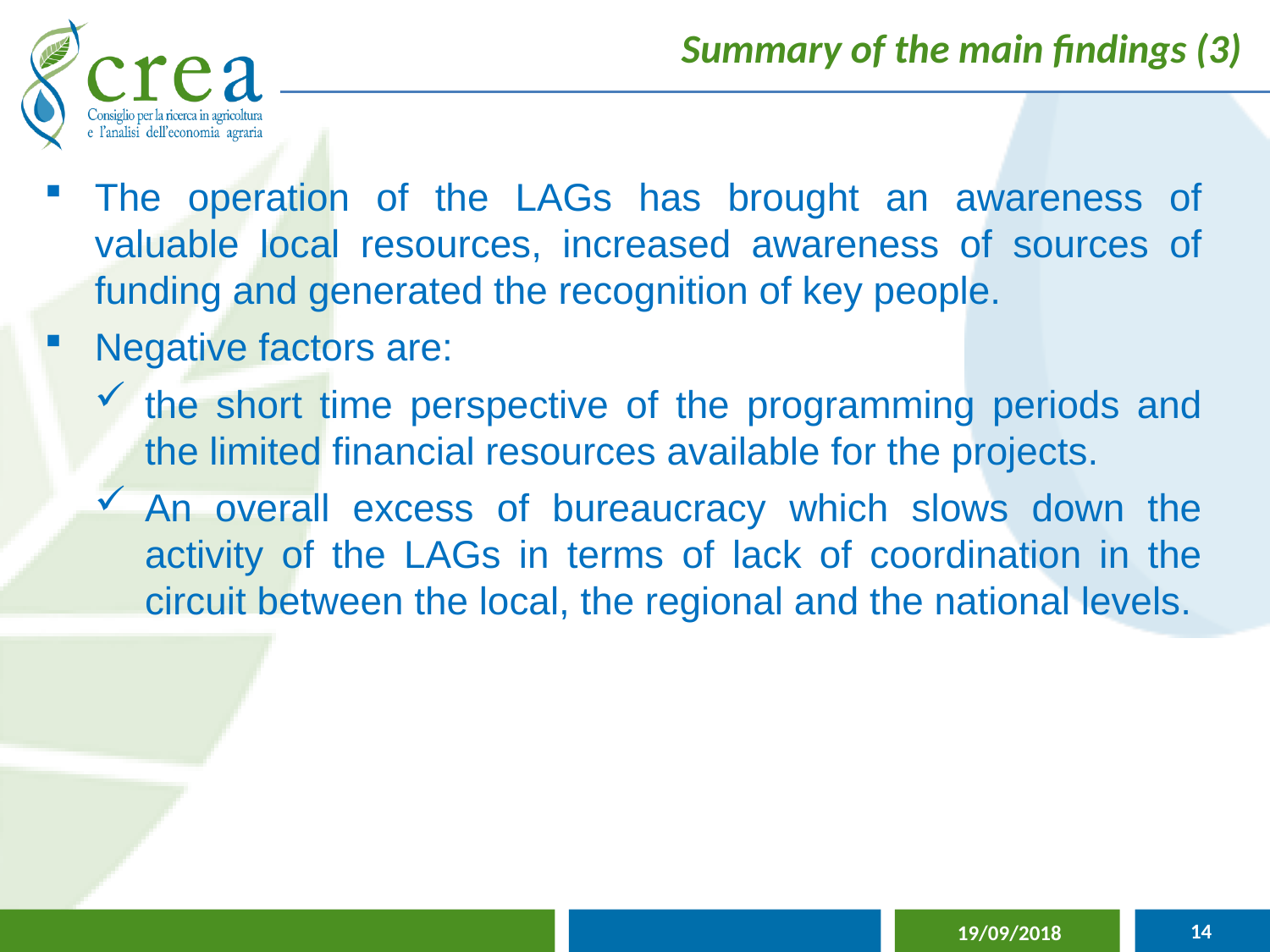

Summary of the main findings (3)
The operation of the LAGs has brought an awareness of valuable local resources, increased awareness of sources of funding and generated the recognition of key people.
Negative factors are:
the short time perspective of the programming periods and the limited financial resources available for the projects.
An overall excess of bureaucracy which slows down the activity of the LAGs in terms of lack of coordination in the circuit between the local, the regional and the national levels.